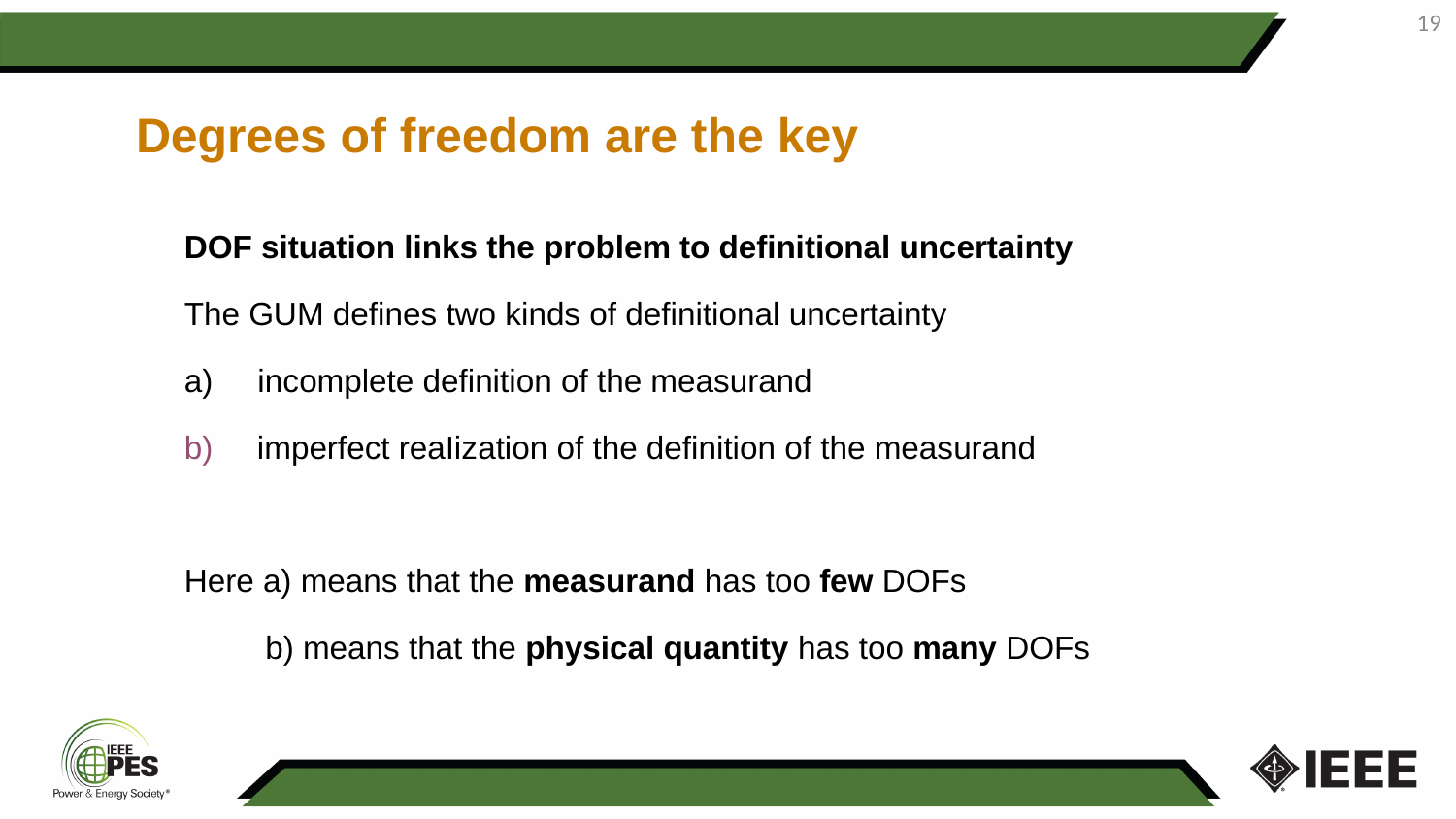

19
Degrees of freedom are the key
DOF situation links the problem to definitional uncertainty
The GUM defines two kinds of definitional uncertainty
a)     incomplete definition of the measurand
imperfect reaIization of the definition of the measurand

Here a) means that the measurand has too few DOFs
         b) means that the physical quantity has too many DOFs